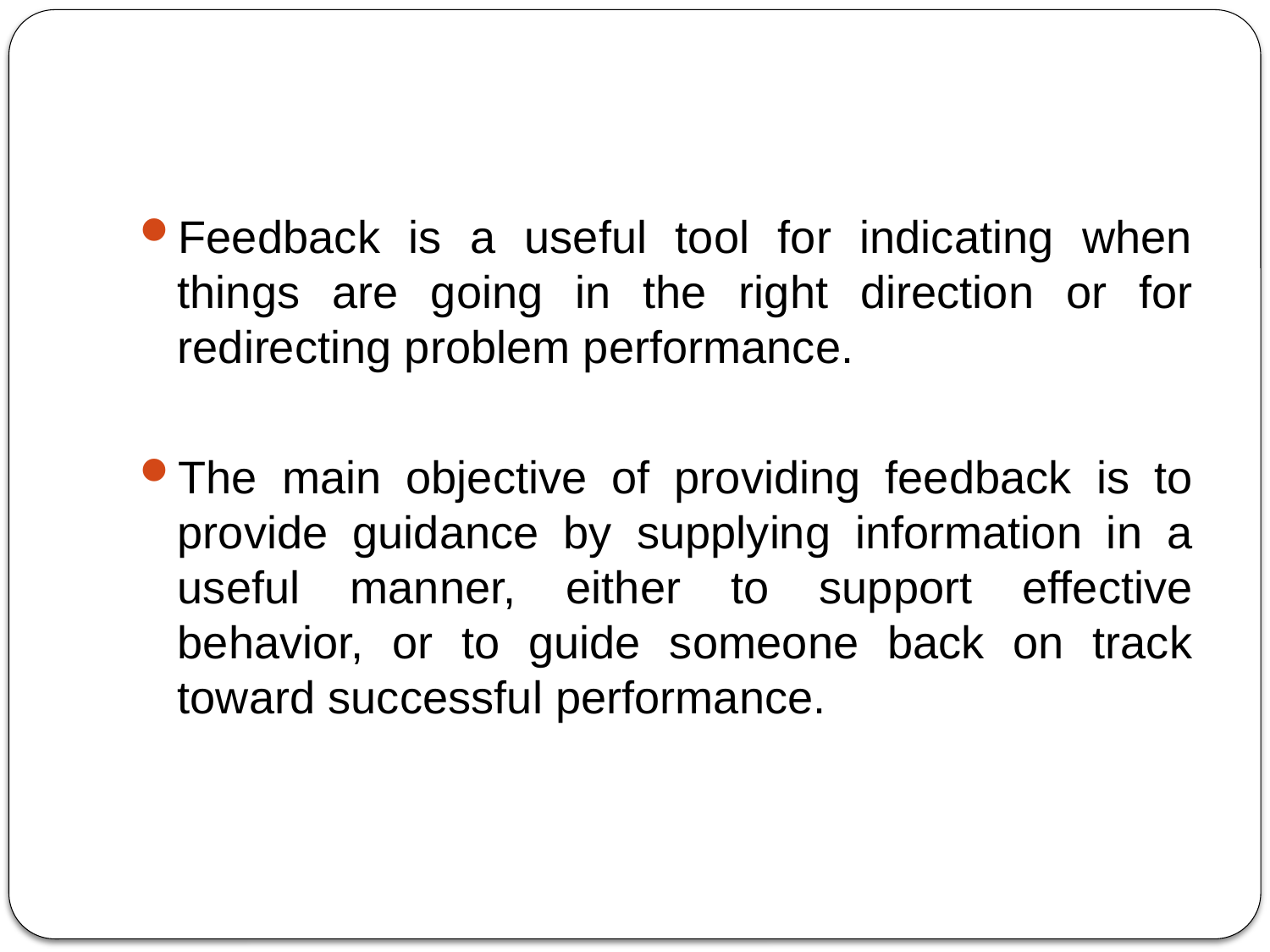

#
Feedback is a useful tool for indicating when things are going in the right direction or for redirecting problem performance.

The main objective of providing feedback is to provide guidance by supplying information in a useful manner, either to support effective behavior, or to guide someone back on track toward successful performance.